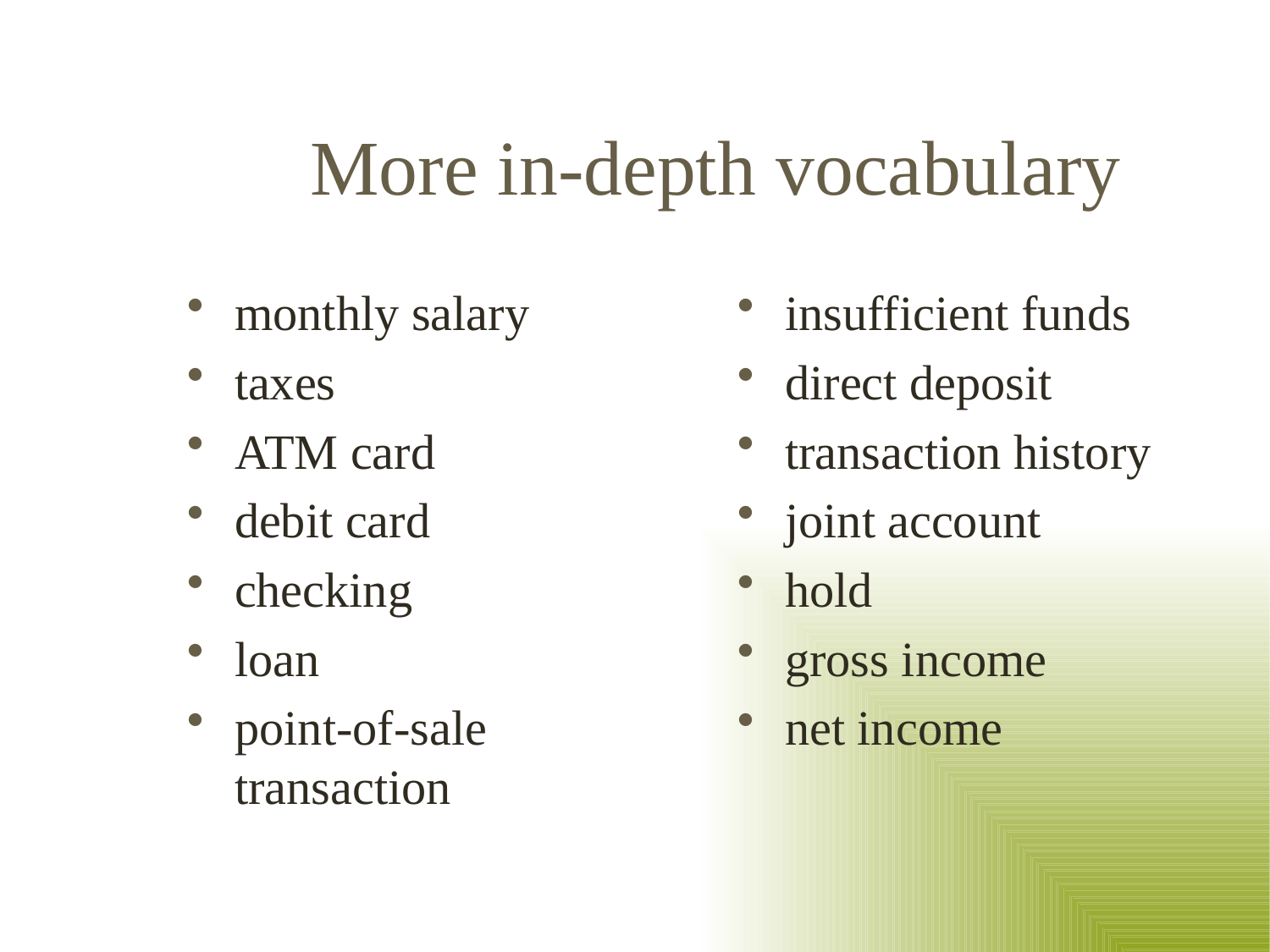

# More in-depth vocabulary
monthly salary
taxes
ATM card
debit card
checking
loan
point-of-sale transaction

insufficient funds
direct deposit
transaction history
joint account
hold
gross income
net income